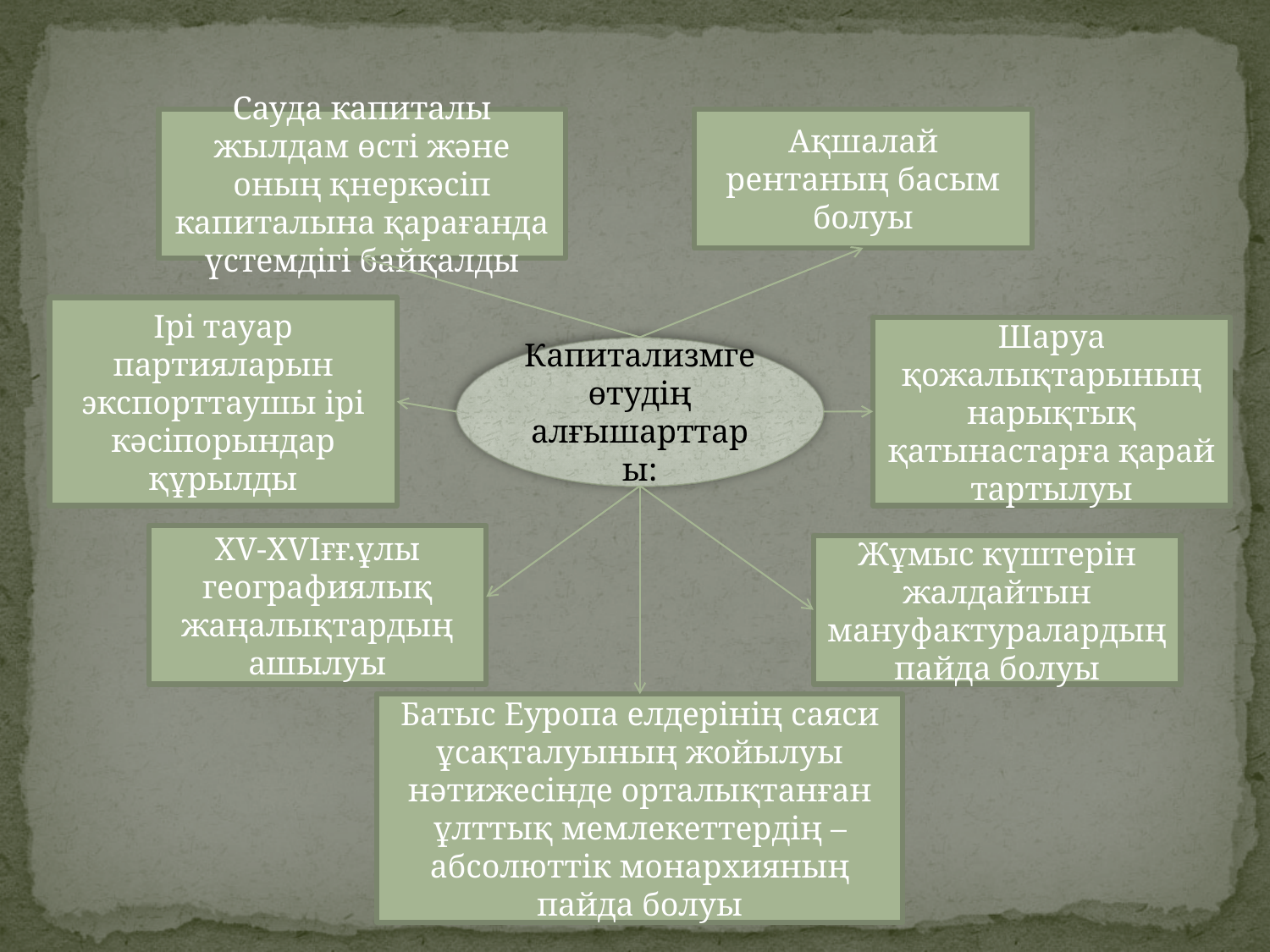

Сауда капиталы жылдам өсті және оның қнеркәсіп капиталына қарағанда үстемдігі байқалды
Ақшалай рентаның басым болуы
Ірі тауар партияларын экспорттаушы ірі кәсіпорындар құрылды
Шаруа қожалықтарының нарықтық қатынастарға қарай тартылуы
Капитализмге өтудің алғышарттары:
XV-XVIғғ.ұлы географиялық жаңалықтардың ашылуы
Жұмыс күштерін жалдайтын мануфактуралардың пайда болуы
Батыс Еуропа елдерінің саяси ұсақталуының жойылуы нәтижесінде орталықтанған ұлттық мемлекеттердің – абсолюттік монархияның пайда болуы